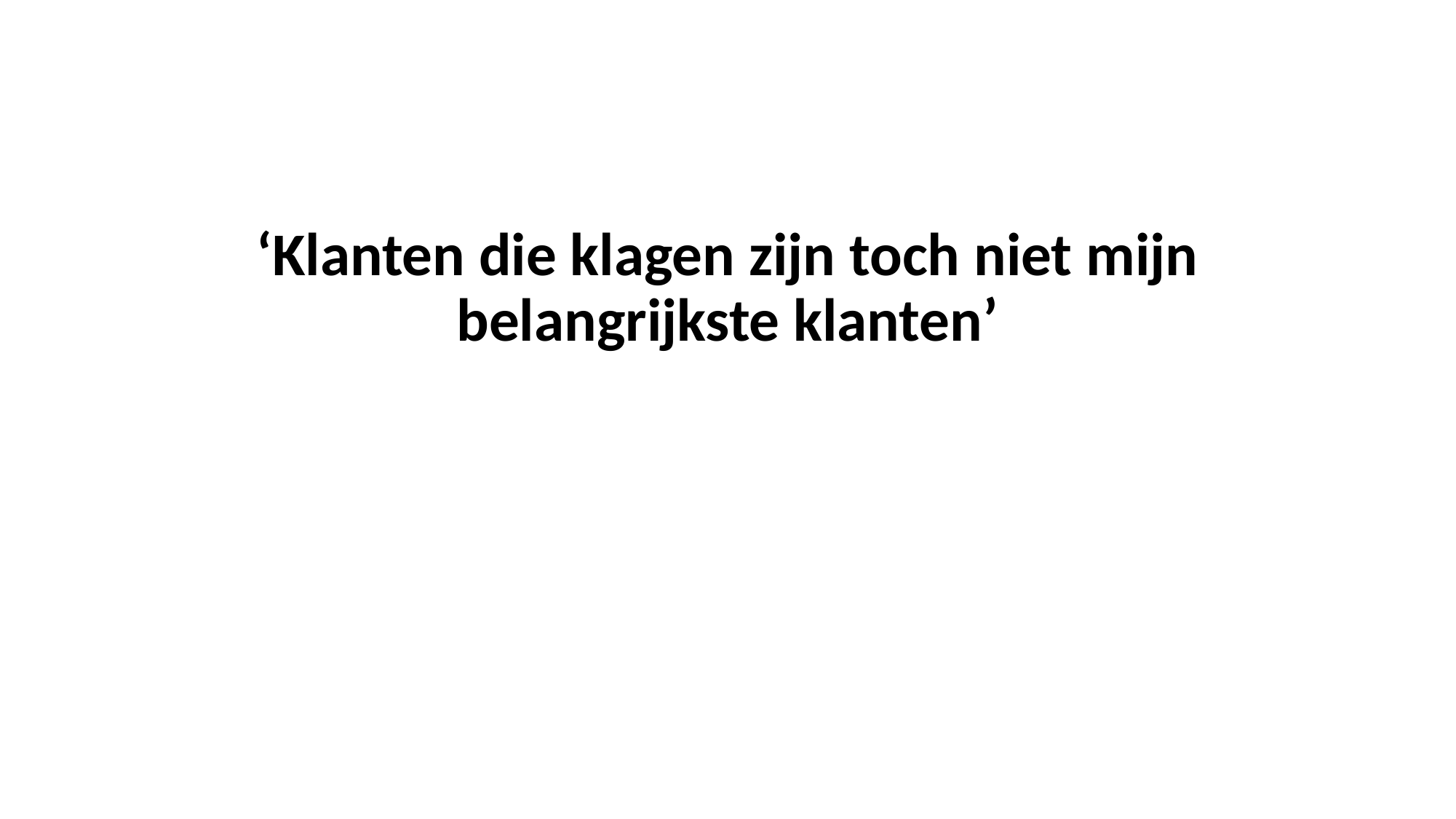

‘Klanten die klagen zijn toch niet mijn belangrijkste klanten’